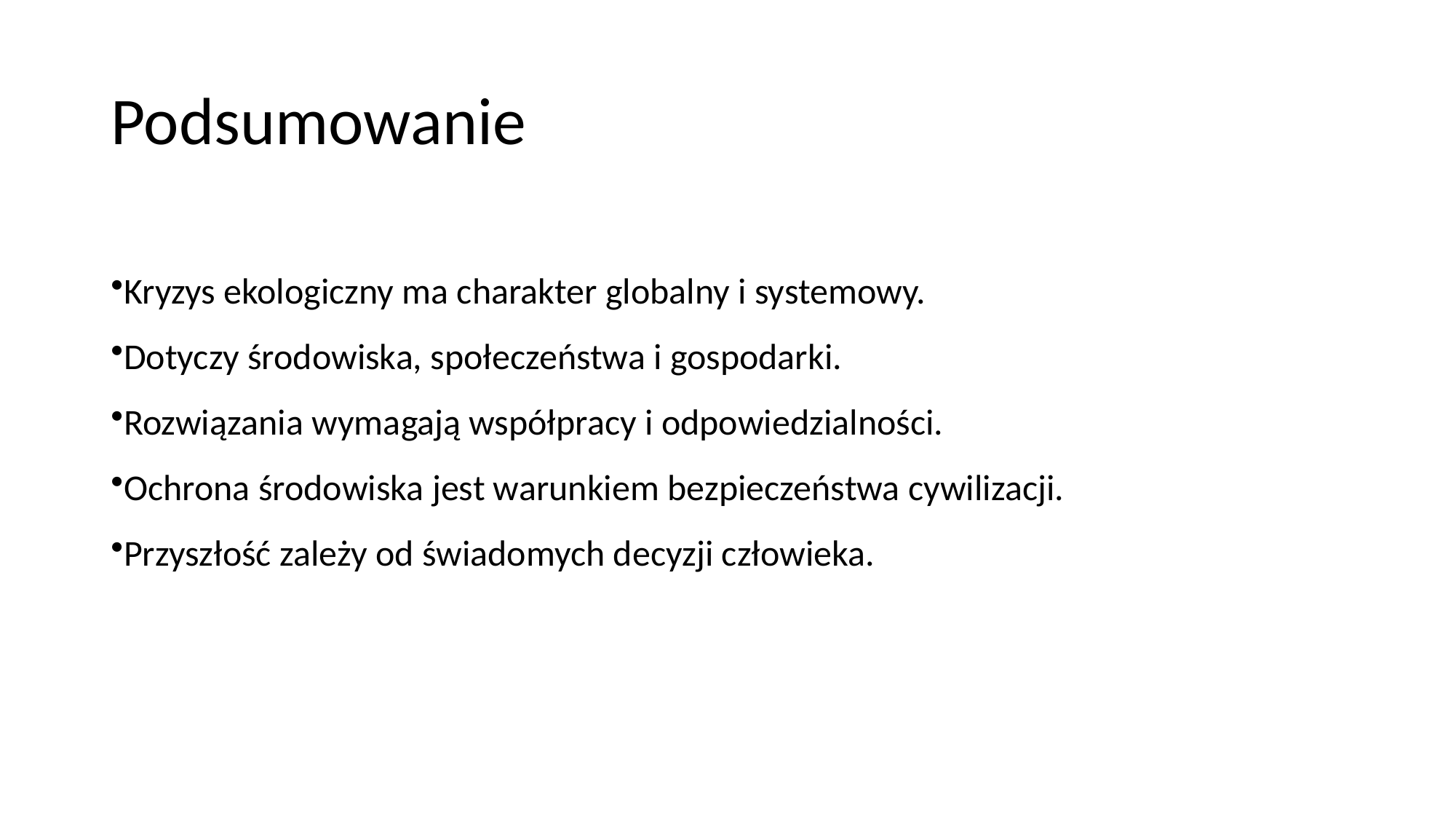

# Podsumowanie
Kryzys ekologiczny ma charakter globalny i systemowy.
Dotyczy środowiska, społeczeństwa i gospodarki.
Rozwiązania wymagają współpracy i odpowiedzialności.
Ochrona środowiska jest warunkiem bezpieczeństwa cywilizacji.
Przyszłość zależy od świadomych decyzji człowieka.